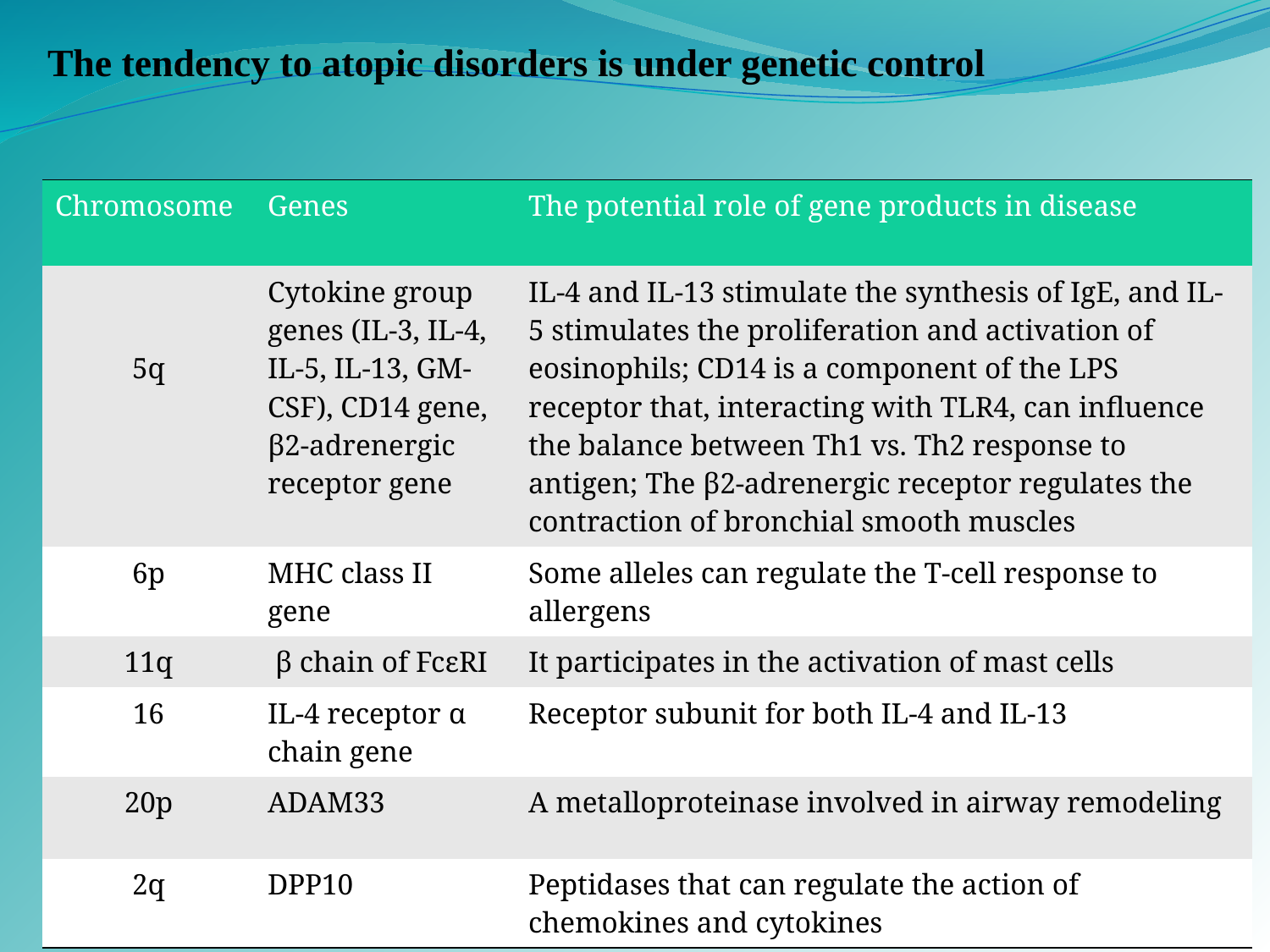

The tendency to atopic disorders is under genetic control
| Chromosome | Genes | The potential role of gene products in disease |
| --- | --- | --- |
| 5q | Cytokine group genes (IL-3, IL-4, IL-5, IL-13, GM-CSF), CD14 gene, β2-adrenergic receptor gene | IL-4 and IL-13 stimulate the synthesis of IgE, and IL-5 stimulates the proliferation and activation of eosinophils; CD14 is a component of the LPS receptor that, interacting with TLR4, can influence the balance between Th1 vs. Th2 response to antigen; The β2-adrenergic receptor regulates the contraction of bronchial smooth muscles |
| 6p | MHC class II gene | Some alleles can regulate the T-cell response to allergens |
| 11q | β chain of FcεRI | It participates in the activation of mast cells |
| 16 | IL-4 receptor α chain gene | Receptor subunit for both IL-4 and IL-13 |
| 20p | ADAM33 | A metalloproteinase involved in airway remodeling |
| 2q | DPP10 | Peptidases that can regulate the action of chemokines and cytokines |